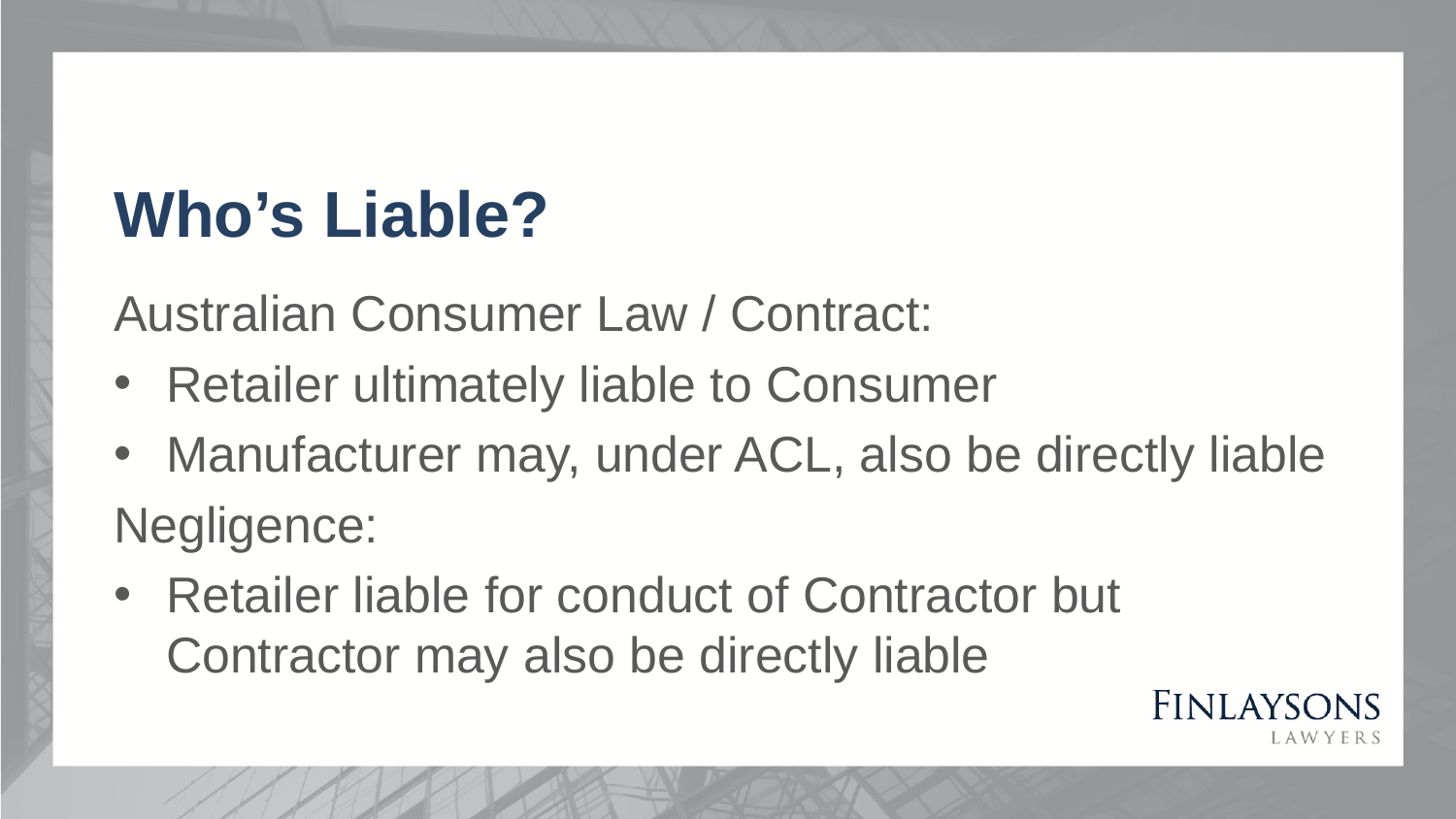

# Who’s Liable?
Australian Consumer Law / Contract:
Retailer ultimately liable to Consumer
Manufacturer may, under ACL, also be directly liable
Negligence:
Retailer liable for conduct of Contractor but Contractor may also be directly liable